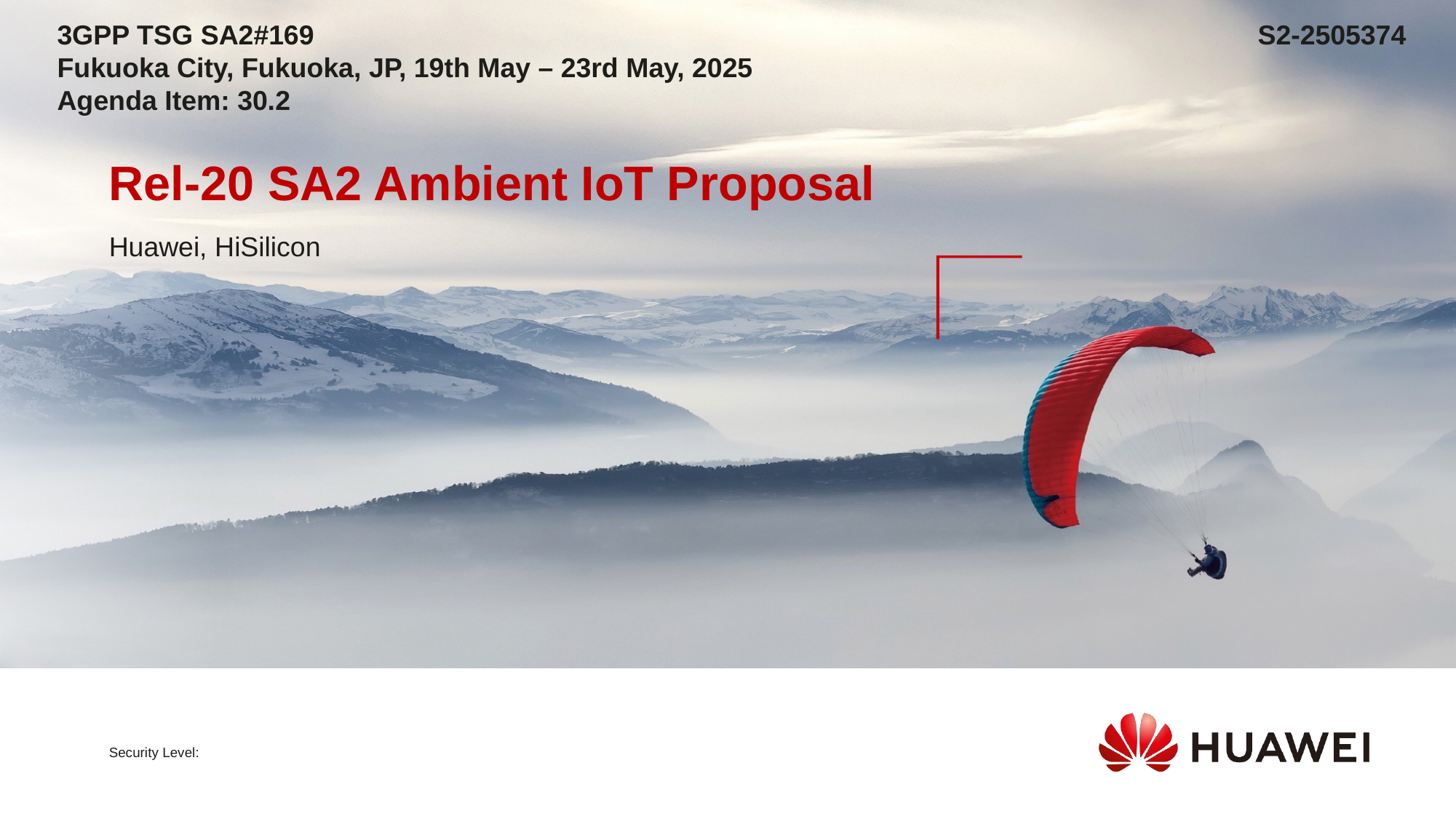

3GPP TSG SA2#169									S2-2505374
Fukuoka City, Fukuoka, JP, 19th May – 23rd May, 2025
Agenda Item: 30.2
Rel-20 SA2 Ambient IoT Proposal
Huawei, HiSilicon
Security Level: